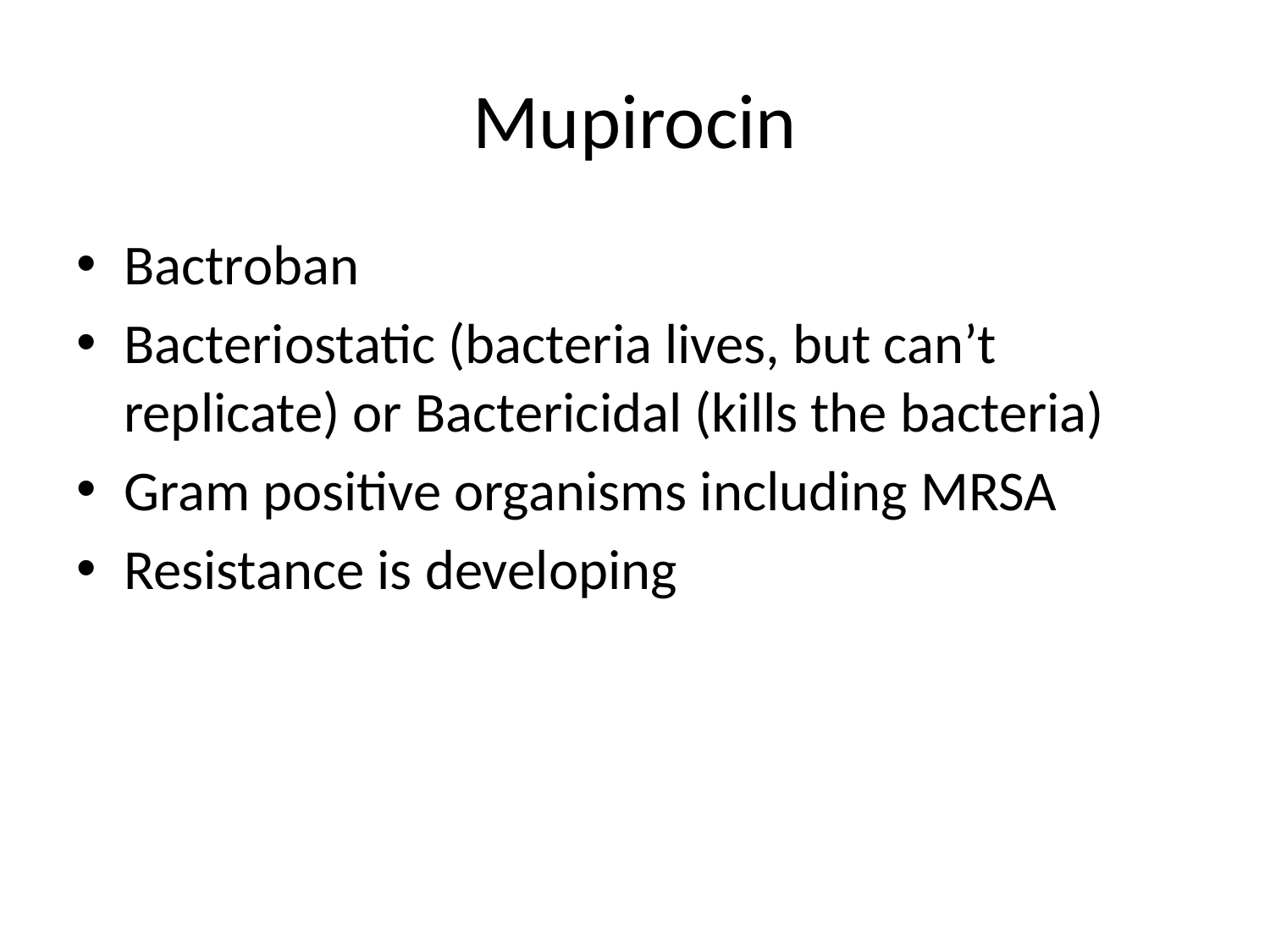

# Mupirocin
Bactroban
Bacteriostatic (bacteria lives, but can’t replicate) or Bactericidal (kills the bacteria)
Gram positive organisms including MRSA
Resistance is developing